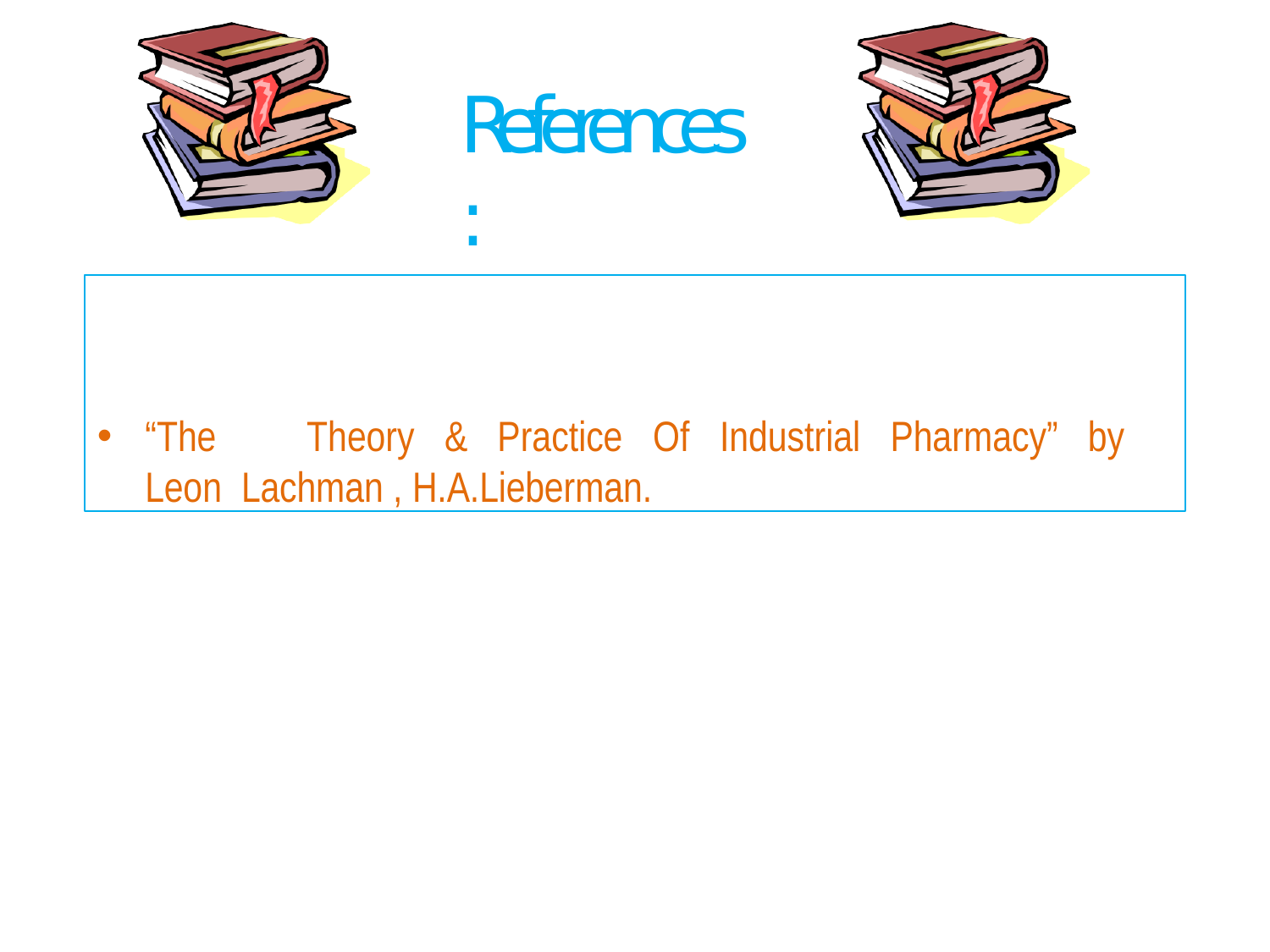

# References:

“The	Theory	&	Practice	Of	Industrial	Pharmacy”	by	Leon  Lachman , H.A.Lieberman.